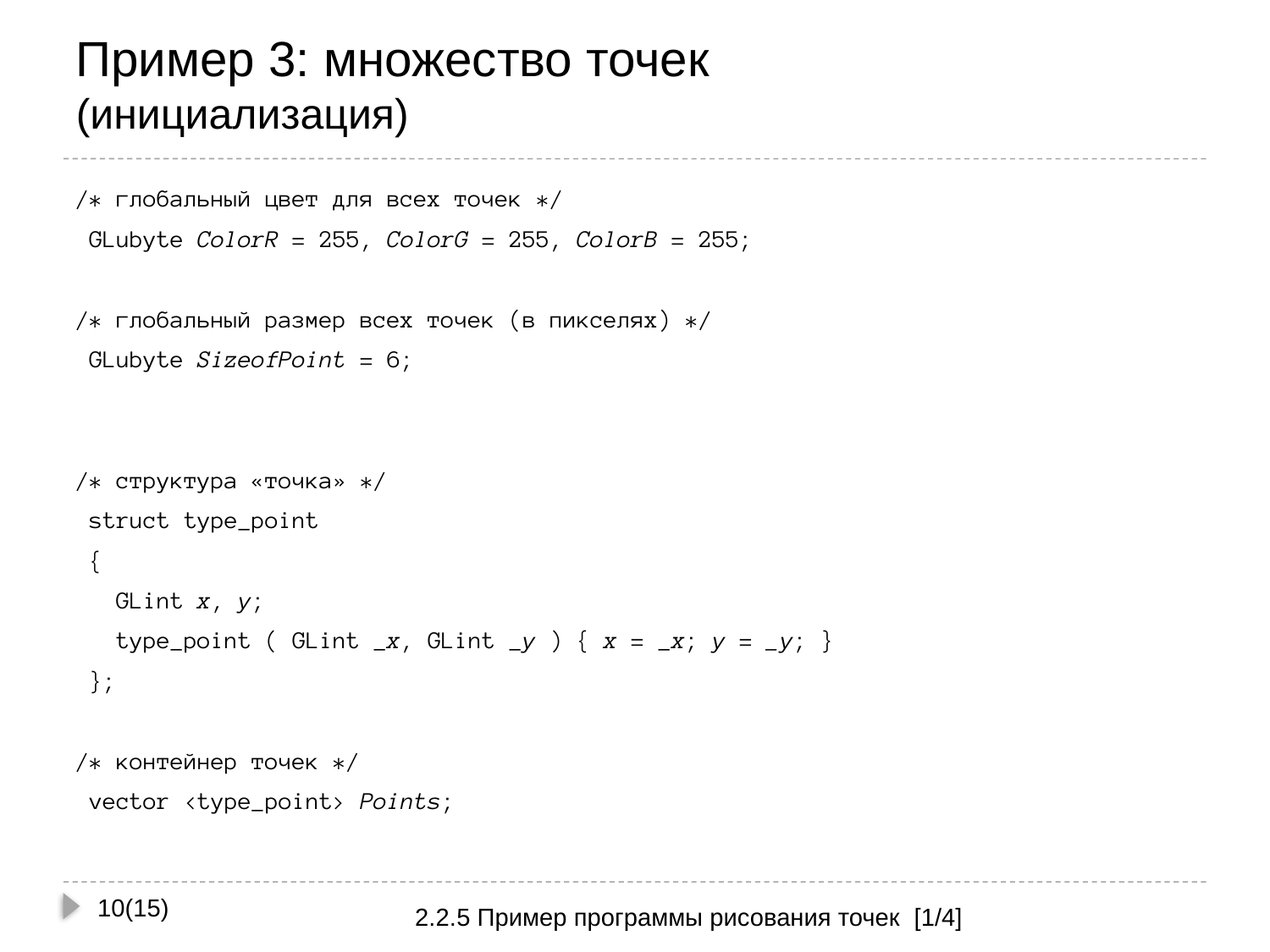

# Пример 3: множество точек (инициализация)
/* глобальный цвет для всех точек */
 GLubyte ColorR = 255, ColorG = 255, ColorB = 255;

/* глобальный размер всех точек (в пикселях) */
 GLubyte SizeofPoint = 6;

/* структура «точка» */
 struct type_point
 {
   GLint x, y;
   type_point ( GLint _x, GLint _y ) { x = _x; y = _y; }
 };

/* контейнер точек */
 vector <type_point> Points;

10(15)
2.2.5 Пример программы рисования точек  [1/4]